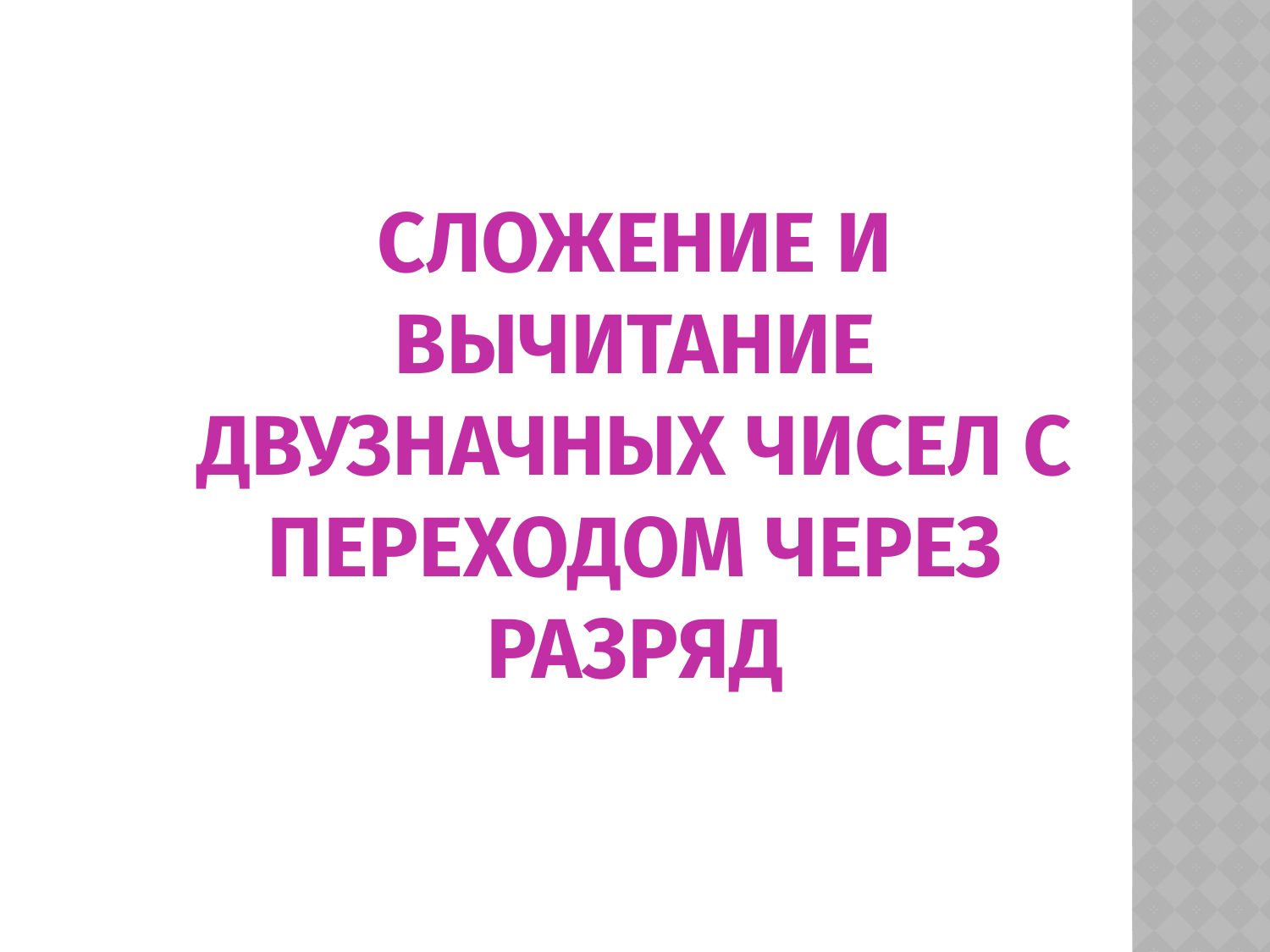

# Сложение и вычитание двузначных чисел с переходом через разряд